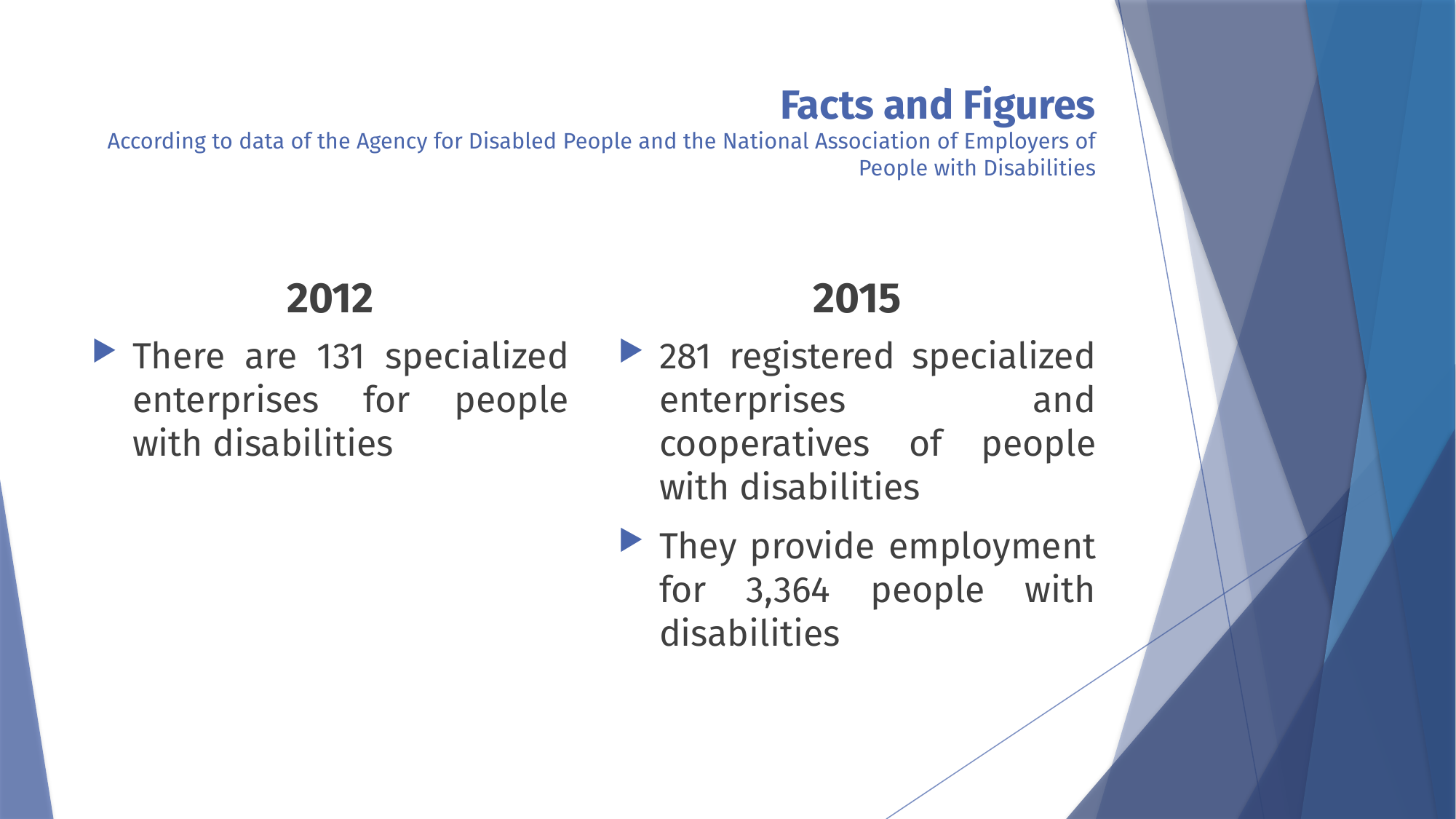

# Facts and Figures According to data of the Agency for Disabled People and the National Association of Employers of People with Disabilities
2012
2015
There are 131 specialized enterprises for people with disabilities

281 registered specialized enterprises and cooperatives of people with disabilities
They provide employment for 3,364 people with disabilities